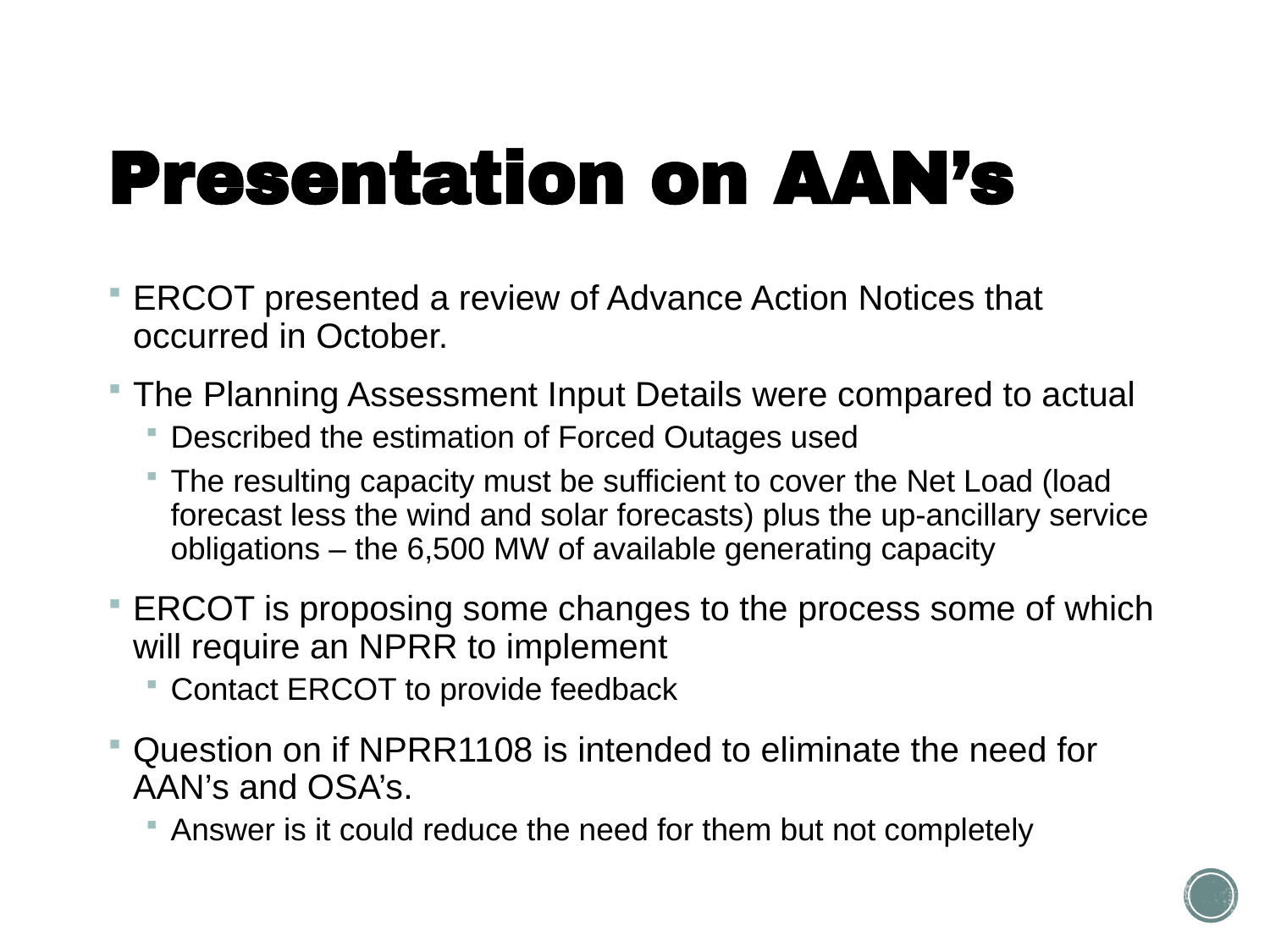

# Presentation on AAN’s
ERCOT presented a review of Advance Action Notices that occurred in October.
The Planning Assessment Input Details were compared to actual
Described the estimation of Forced Outages used
The resulting capacity must be sufficient to cover the Net Load (load forecast less the wind and solar forecasts) plus the up-ancillary service obligations – the 6,500 MW of available generating capacity
ERCOT is proposing some changes to the process some of which will require an NPRR to implement
Contact ERCOT to provide feedback
Question on if NPRR1108 is intended to eliminate the need for AAN’s and OSA’s.
Answer is it could reduce the need for them but not completely